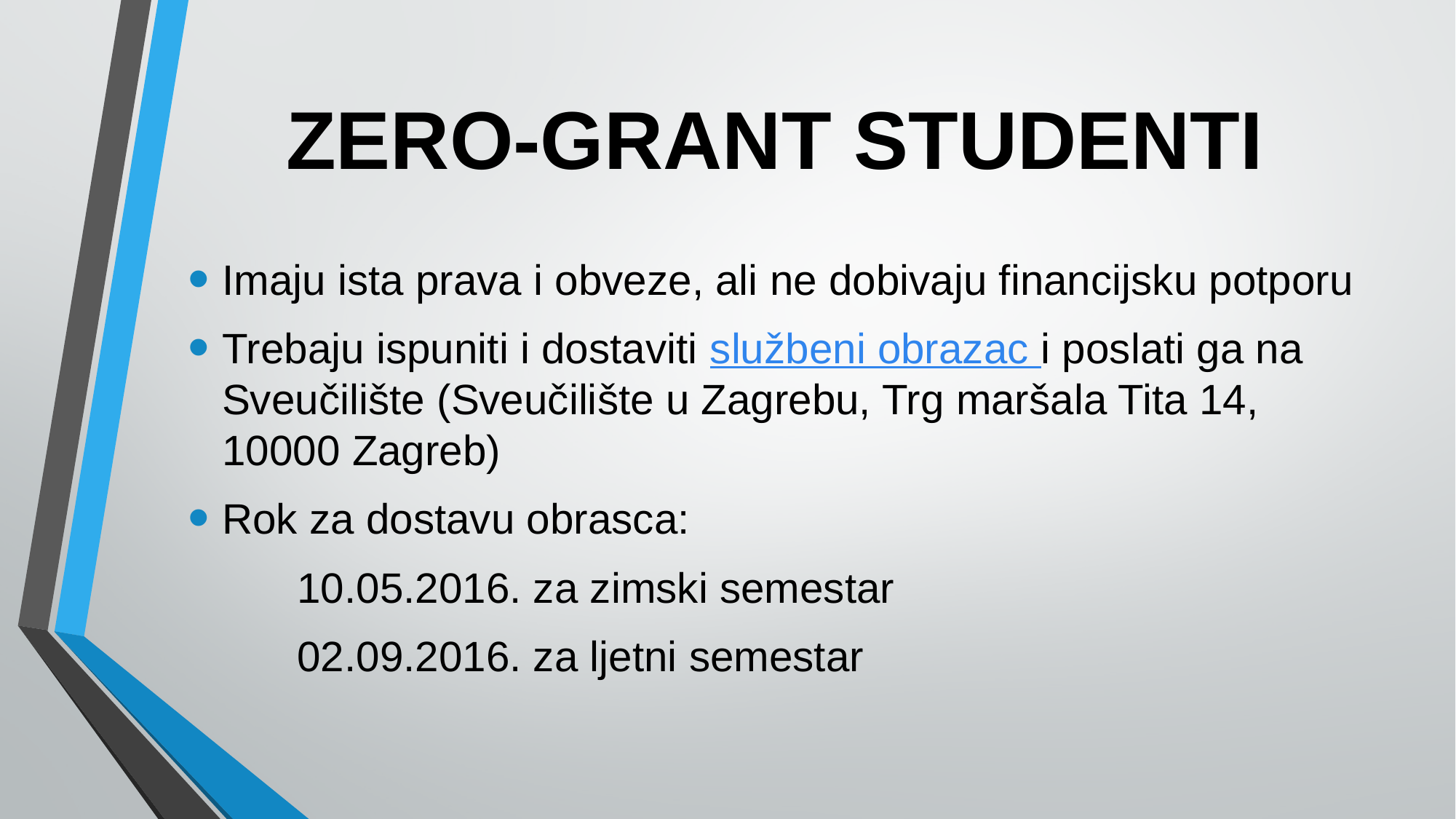

# ZERO-GRANT STUDENTI
Imaju ista prava i obveze, ali ne dobivaju financijsku potporu
Trebaju ispuniti i dostaviti službeni obrazac i poslati ga na Sveučilište (Sveučilište u Zagrebu, Trg maršala Tita 14, 10000 Zagreb)
Rok za dostavu obrasca:
	10.05.2016. za zimski semestar
	02.09.2016. za ljetni semestar